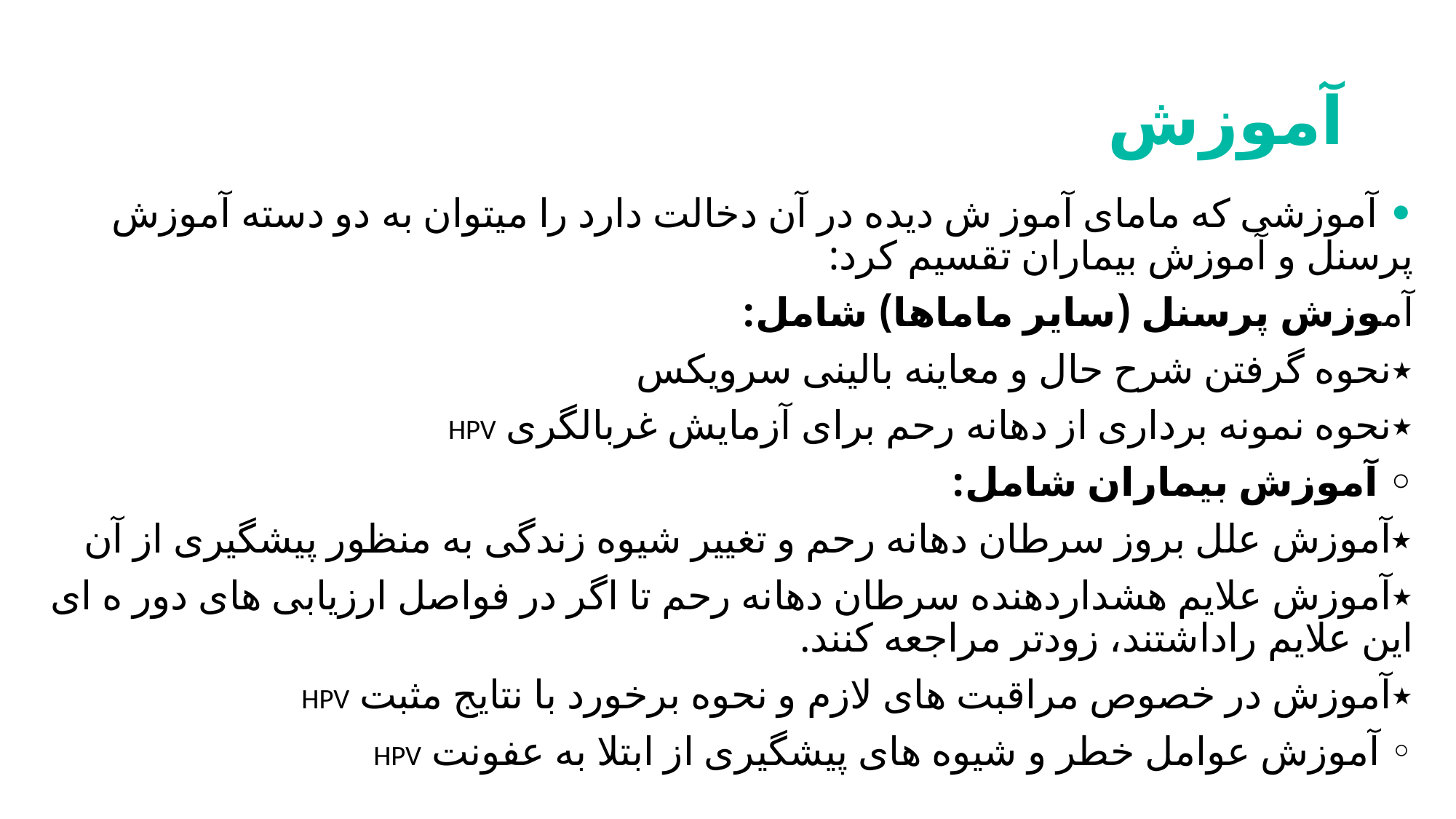

# آموزش
• آموزشی که مامای آموز ش دیده در آن دخالت دارد را میتوان به دو دسته آموزش پرسنل و آموزش بیماران تقسیم کرد:
آموزش پرسنل (سایر ماماها) شامل:
٭نحوه گرفتن شرح حال و معاینه بالینی سرویکس
٭نحوه نمونه برداری از دهانه رحم برای آزمایش غربالگری HPV
◦ آموزش بیماران شامل:
٭آموزش علل بروز سرطان دهانه رحم و تغییر شیوه زندگی به منظور پیشگیری از آن
٭آموزش علایم هشداردهنده سرطان دهانه رحم تا اگر در فواصل ارزیابی های دور ه ای این علایم راداشتند، زودتر مراجعه کنند.
٭آموزش در خصوص مراقبت های لازم و نحوه برخورد با نتایج مثبت HPV
◦ آموزش عوامل خطر و شیوه های پیشگیری از ابتلا به عفونت HPV